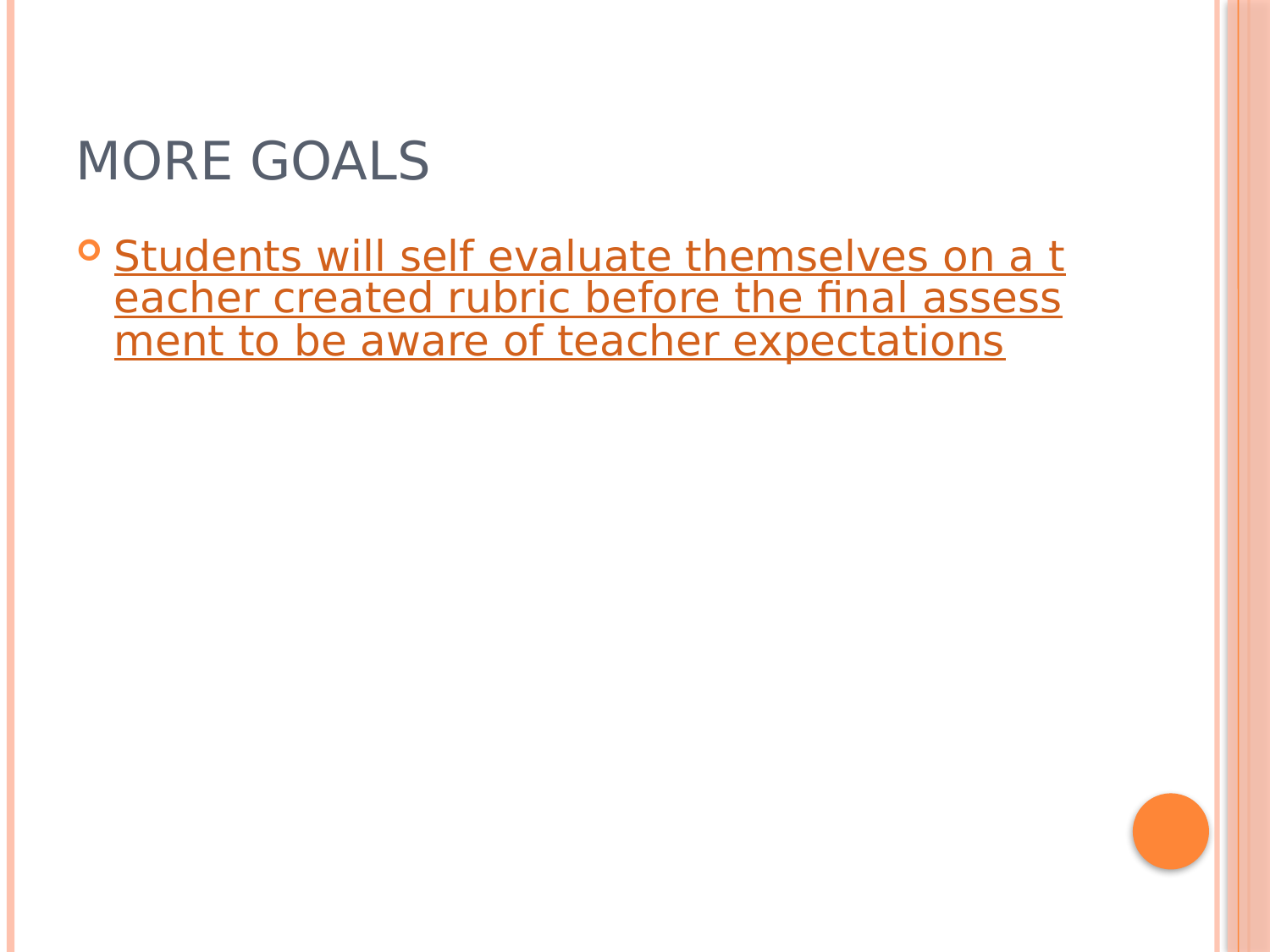

# More Goals
Students will self evaluate themselves on a teacher created rubric before the final assessment to be aware of teacher expectations